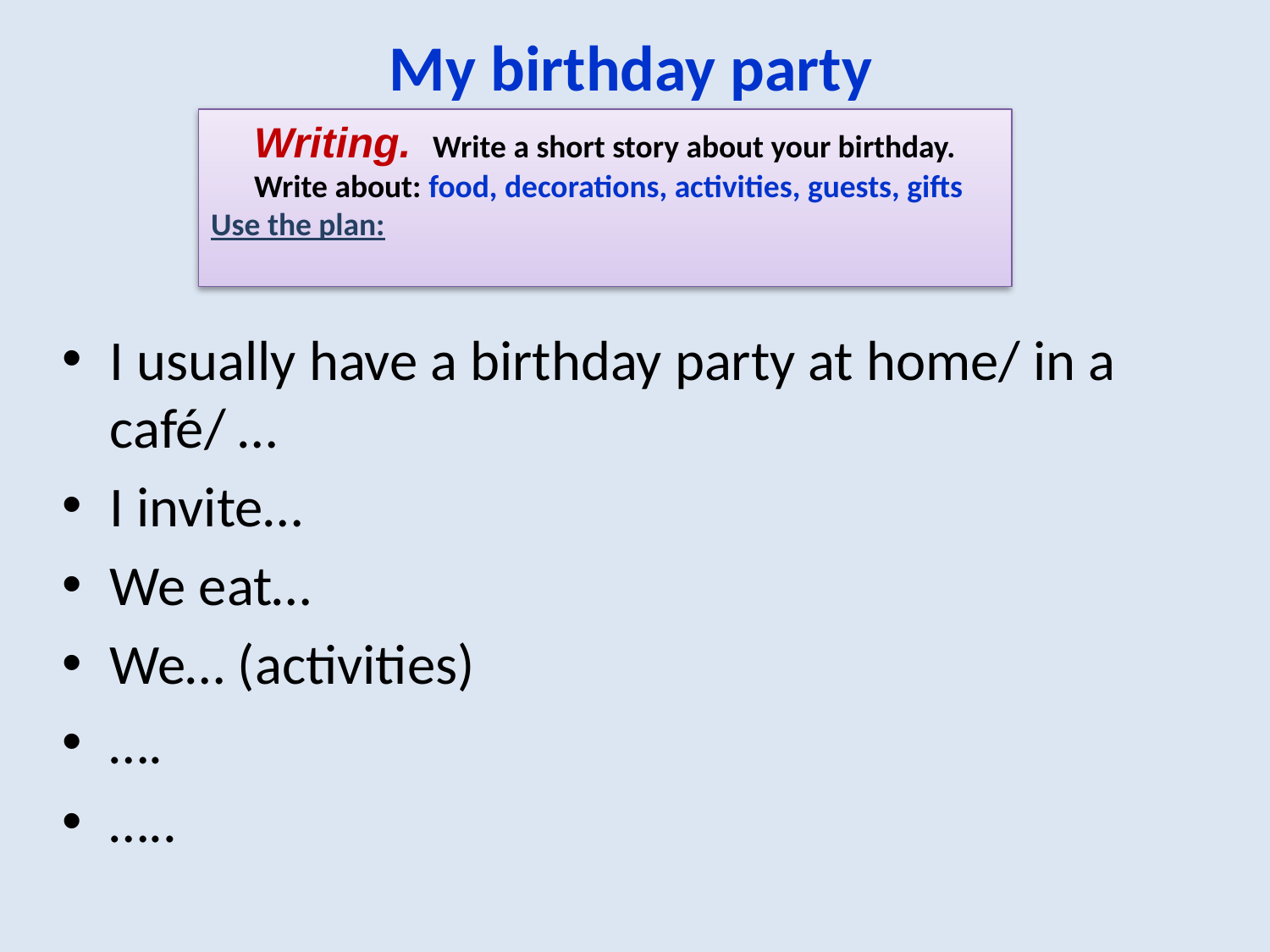

# My birthday party
Writing.   Write a short story about your birthday.
 Write about: food, decorations, activities, guests, gifts
Use the plan:

I usually have a birthday party at home/ in a café/ …
I invite…
We eat…
We… (activities)
….
…..